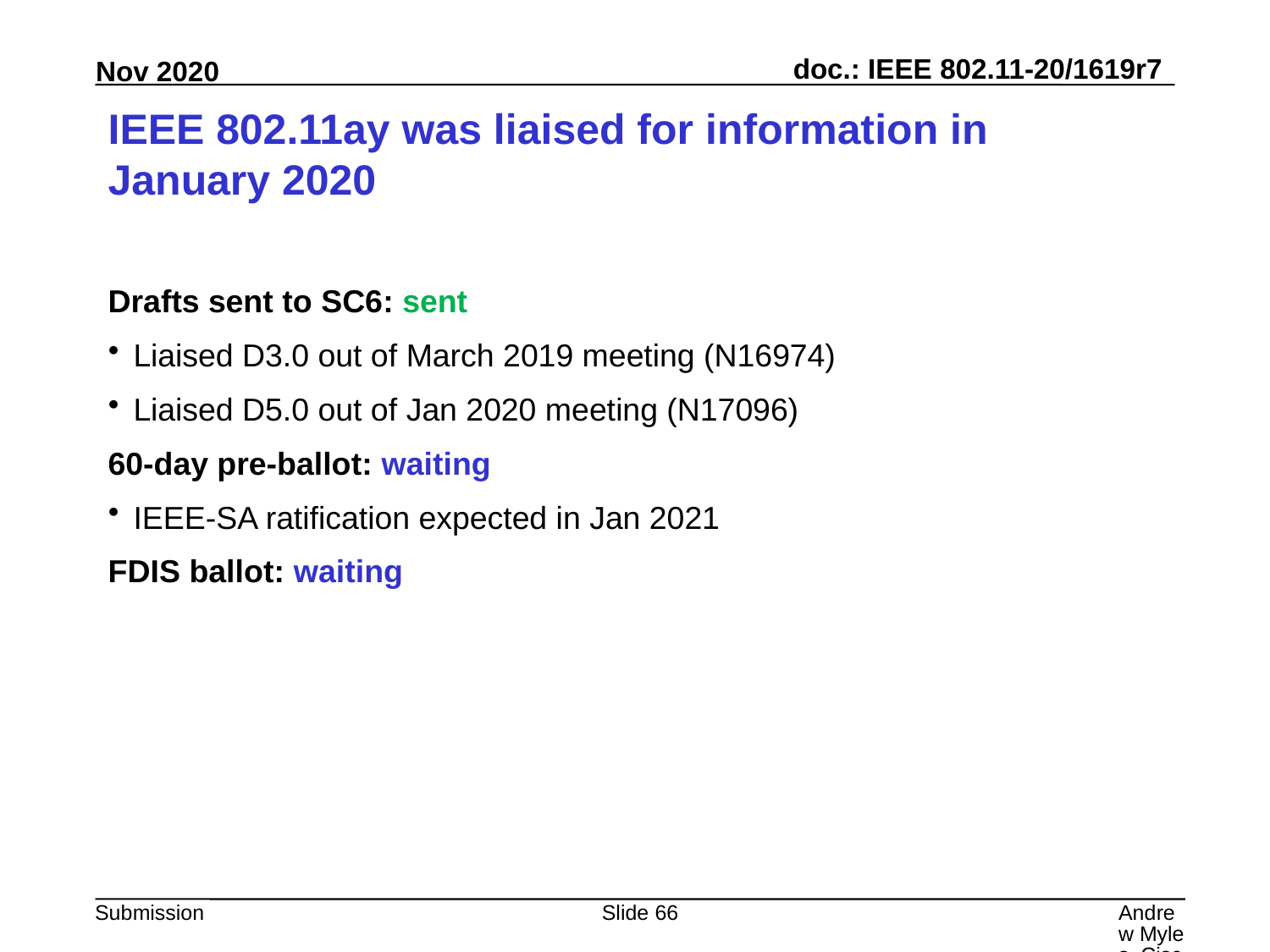

# IEEE 802.11ay was liaised for information in January 2020
Drafts sent to SC6: sent
Liaised D3.0 out of March 2019 meeting (N16974)
Liaised D5.0 out of Jan 2020 meeting (N17096)
60-day pre-ballot: waiting
IEEE-SA ratification expected in Jan 2021
FDIS ballot: waiting

Slide 66
Andrew Myles, Cisco